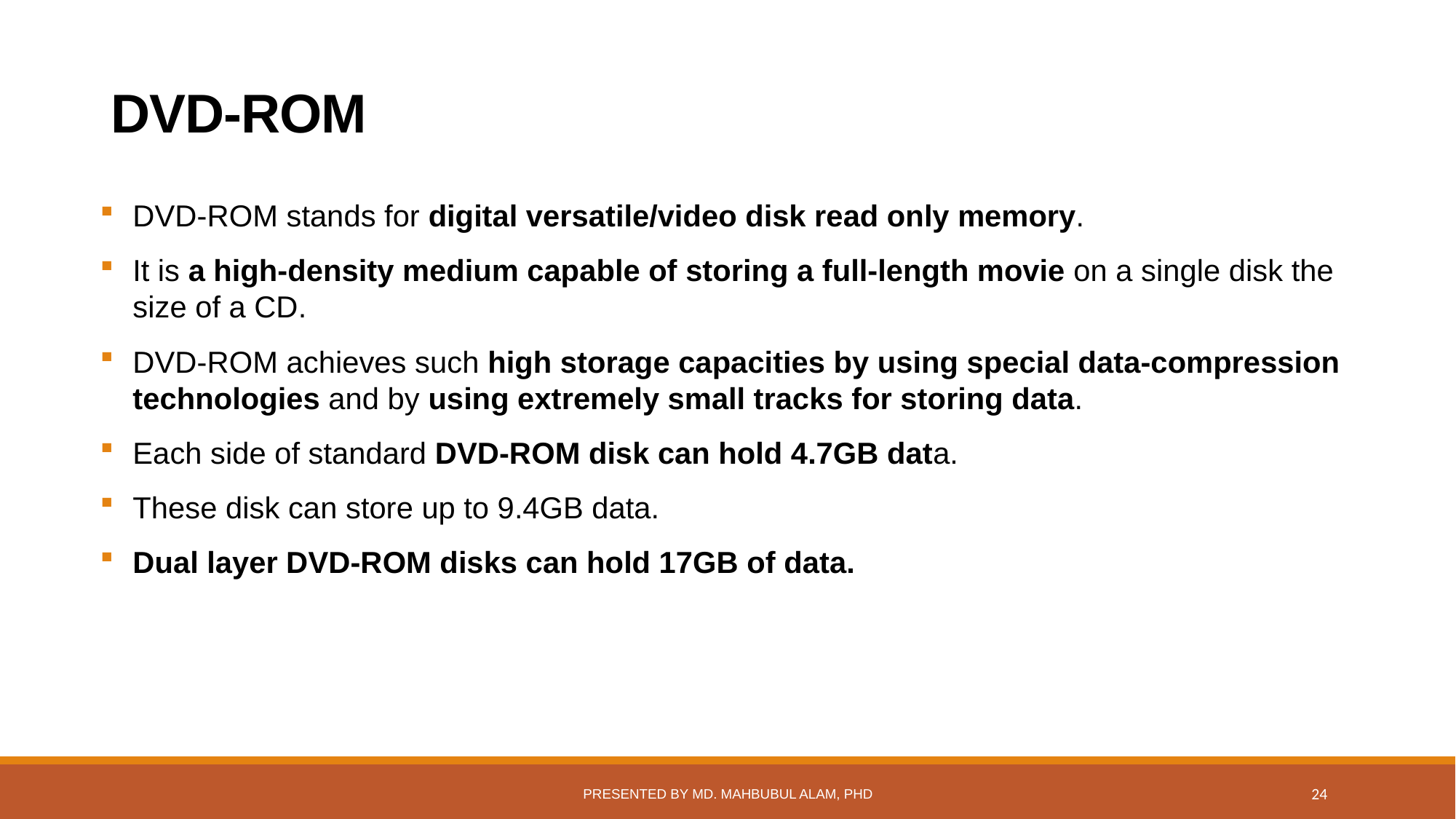

# DVD-ROM
DVD-ROM stands for digital versatile/video disk read only memory.
It is a high-density medium capable of storing a full-length movie on a single disk the size of a CD.
DVD-ROM achieves such high storage capacities by using special data-compression technologies and by using extremely small tracks for storing data.
Each side of standard DVD-ROM disk can hold 4.7GB data.
These disk can store up to 9.4GB data.
Dual layer DVD-ROM disks can hold 17GB of data.
Presented by Md. Mahbubul Alam, PhD
24